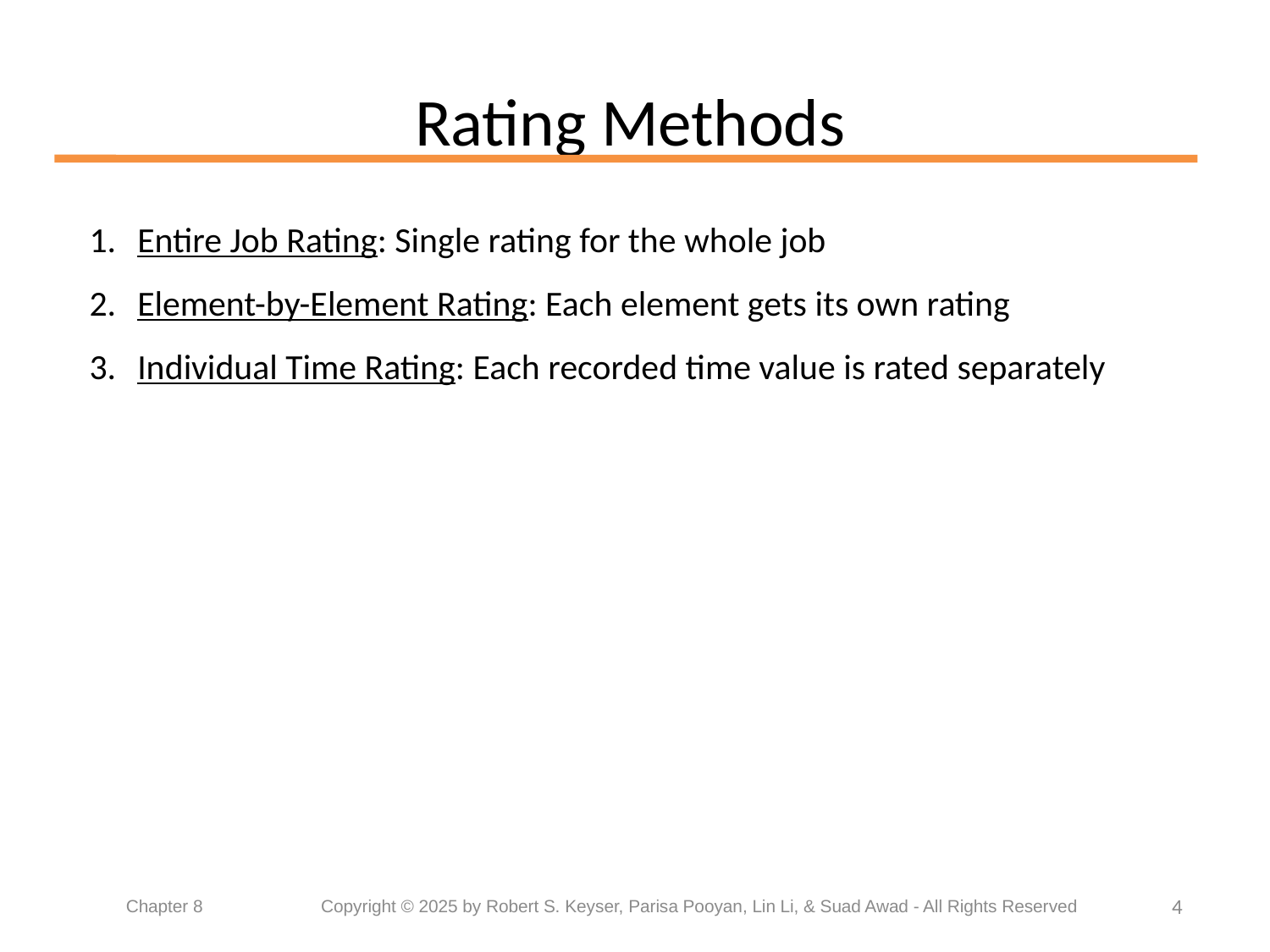

# Rating Methods

Entire Job Rating: Single rating for the whole job
Element-by-Element Rating: Each element gets its own rating
Individual Time Rating: Each recorded time value is rated separately
4
Chapter 8	              Copyright © 2025 by Robert S. Keyser, Parisa Pooyan, Lin Li, & Suad Awad - All Rights Reserved